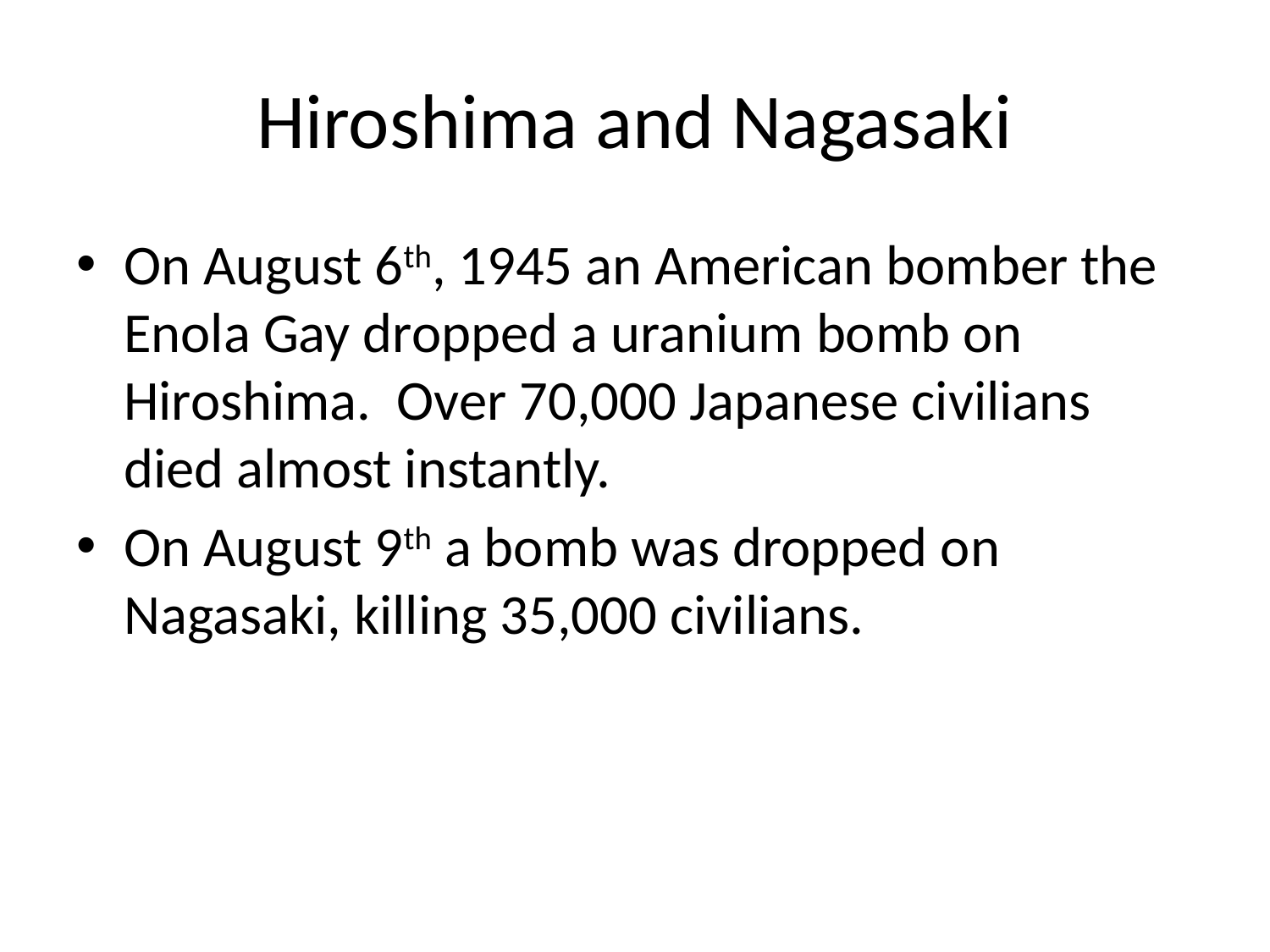

# Hiroshima and Nagasaki
On August 6th, 1945 an American bomber the Enola Gay dropped a uranium bomb on Hiroshima.  Over 70,000 Japanese civilians died almost instantly.
On August 9th a bomb was dropped on Nagasaki, killing 35,000 civilians.